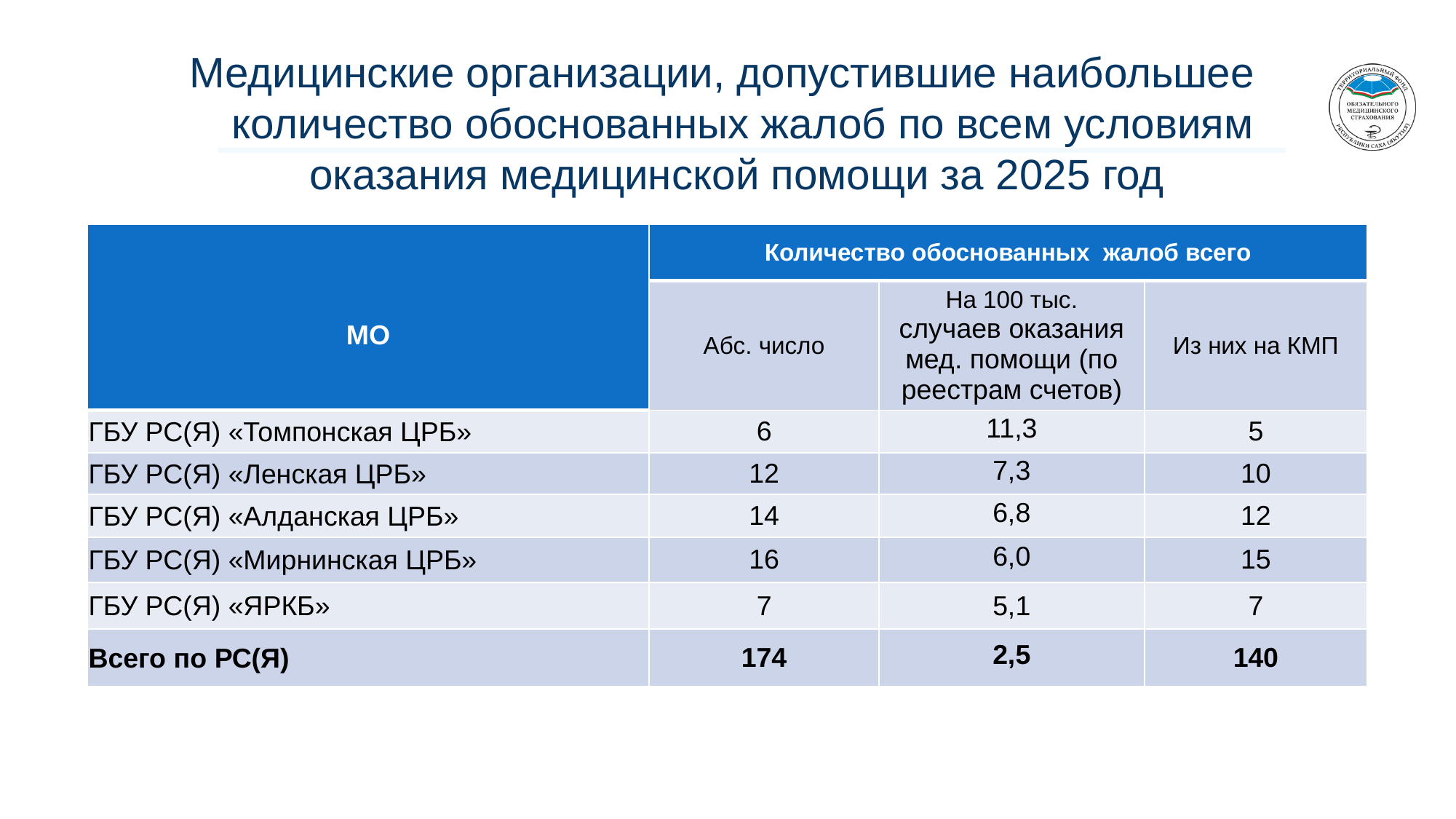

# Медицинские организации, допустившие наибольшее количество обоснованных жалоб по всем условиям оказания медицинской помощи за 2025 год
| МО | Количество обоснованных жалоб всего |  |  |
| --- | --- | --- | --- |
|  | Абс. число | На 100 тыс. случаев оказания мед. помощи (по реестрам счетов) | Из них на КМП |
| ГБУ РС(Я) «Томпонская ЦРБ» | 6 | 11,3 | 5 |
| ГБУ РС(Я) «Ленская ЦРБ» | 12 | 7,3 | 10 |
| ГБУ РС(Я) «Алданская ЦРБ» | 14 | 6,8 | 12 |
| ГБУ РС(Я) «Мирнинская ЦРБ» | 16 | 6,0 | 15 |
| ГБУ РС(Я) «ЯРКБ» | 7 | 5,1 | 7 |
| Всего по РС(Я) | 174 | 2,5 | 140 |